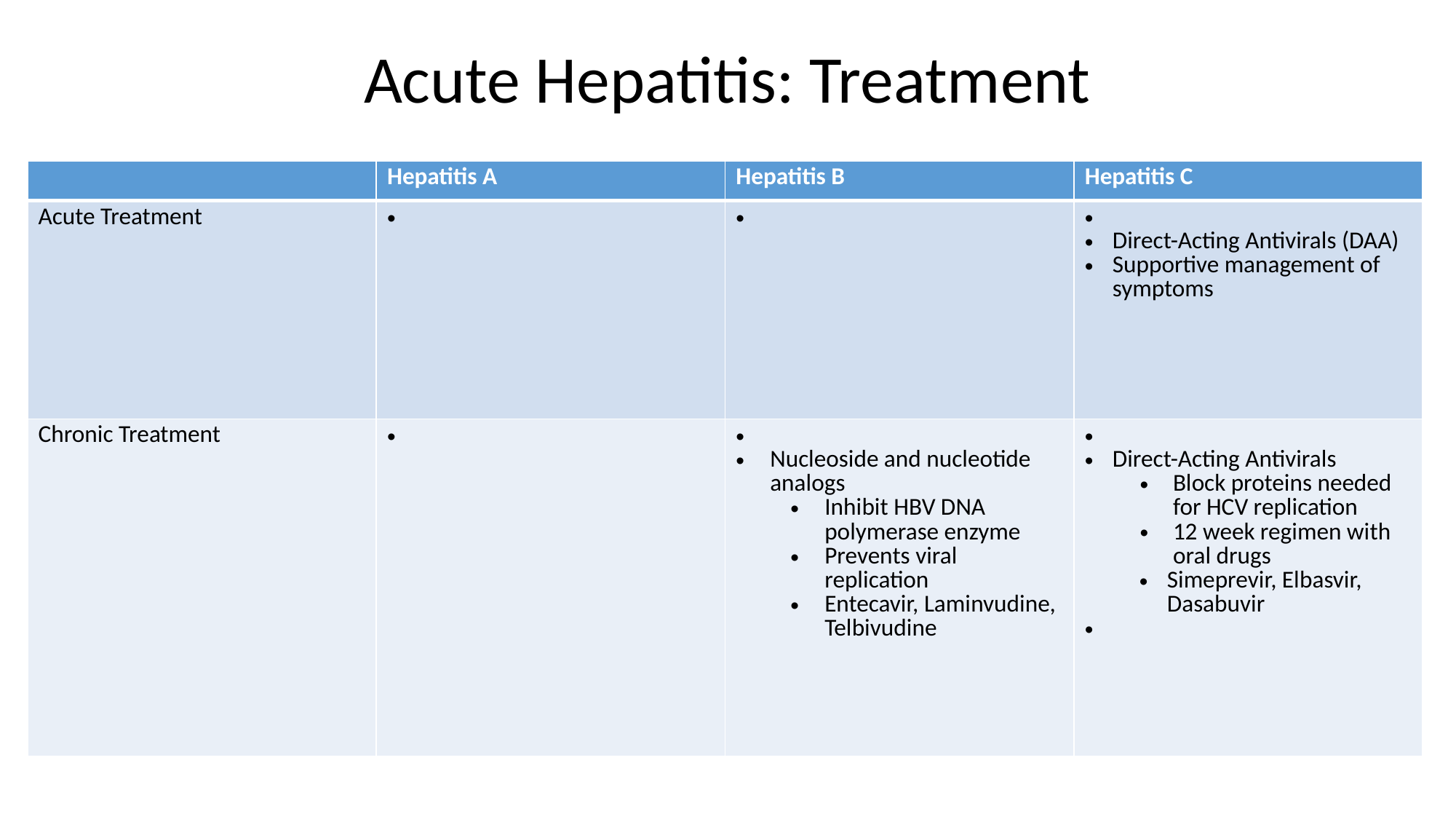

# Acute Hepatitis: Treatment
|  | Hepatitis A | Hepatitis B | Hepatitis C |
| --- | --- | --- | --- |
| Acute Treatment |  |  | Direct-Acting Antivirals (DAA) Supportive management of symptoms |
| Chronic Treatment |  | Nucleoside and nucleotide analogs Inhibit HBV DNA polymerase enzyme Prevents viral replication Entecavir, Laminvudine, Telbivudine | Direct-Acting Antivirals Block proteins needed for HCV replication 12 week regimen with oral drugs Simeprevir, Elbasvir, Dasabuvir |